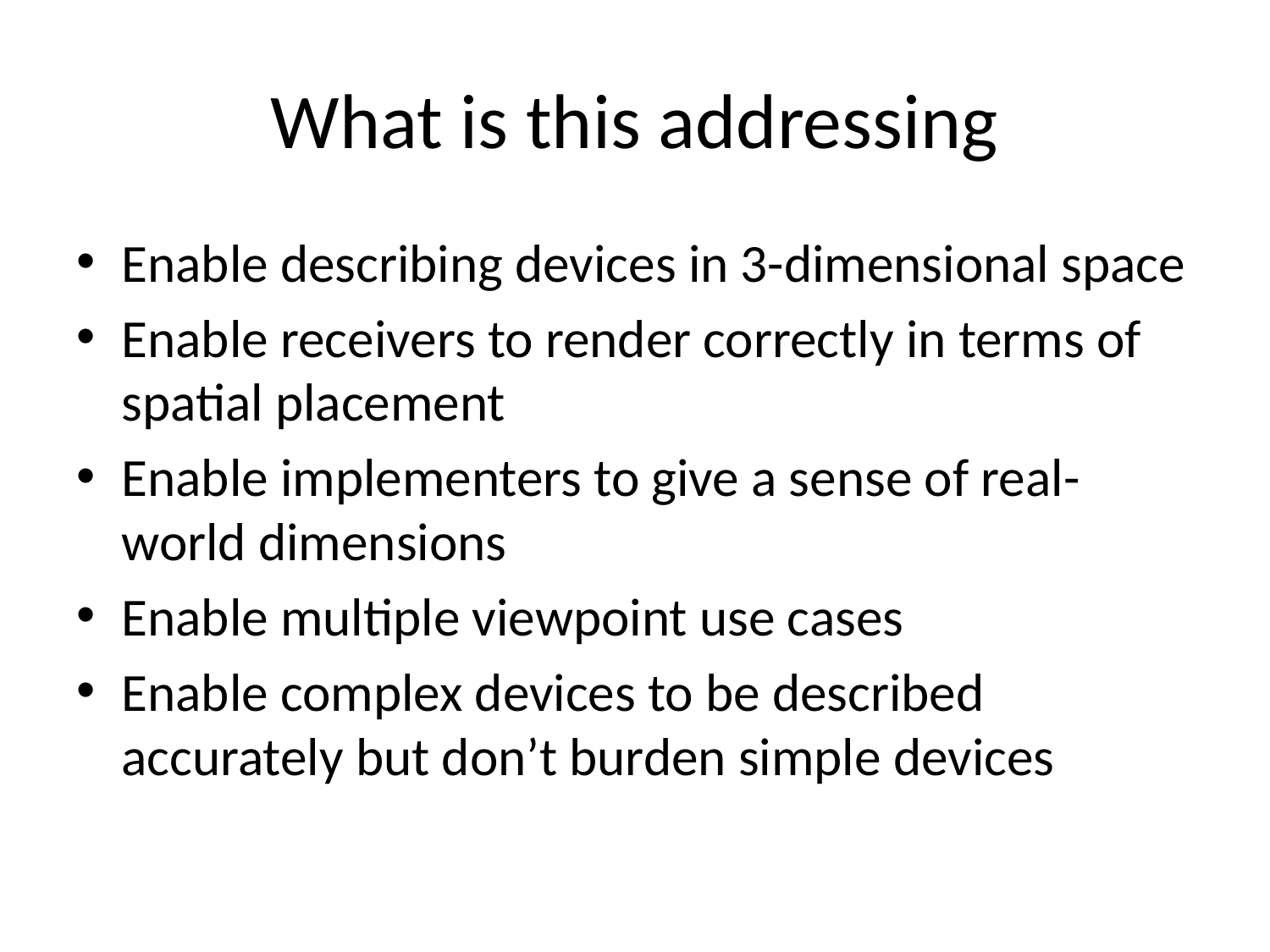

# What is this addressing
Enable describing devices in 3-dimensional space
Enable receivers to render correctly in terms of spatial placement
Enable implementers to give a sense of real-world dimensions
Enable multiple viewpoint use cases
Enable complex devices to be described accurately but don’t burden simple devices